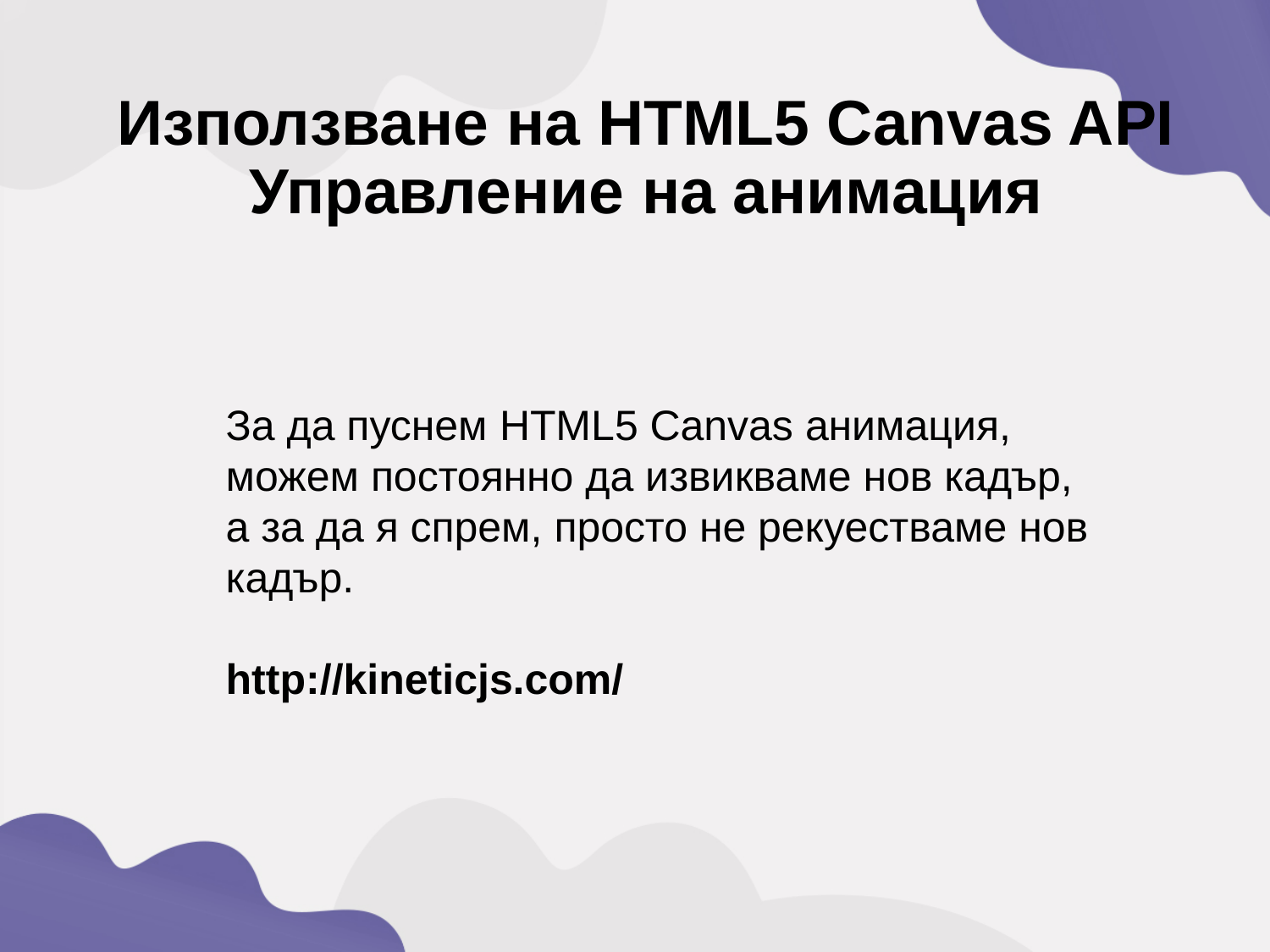

Използване на HTML5 Canvas API
Управление на анимация
	За да пуснем HTML5 Canvas анимация, можем постоянно да извикваме нов кадър, а за да я спрем, просто не рекуестваме нов кадър.
http://kineticjs.com/